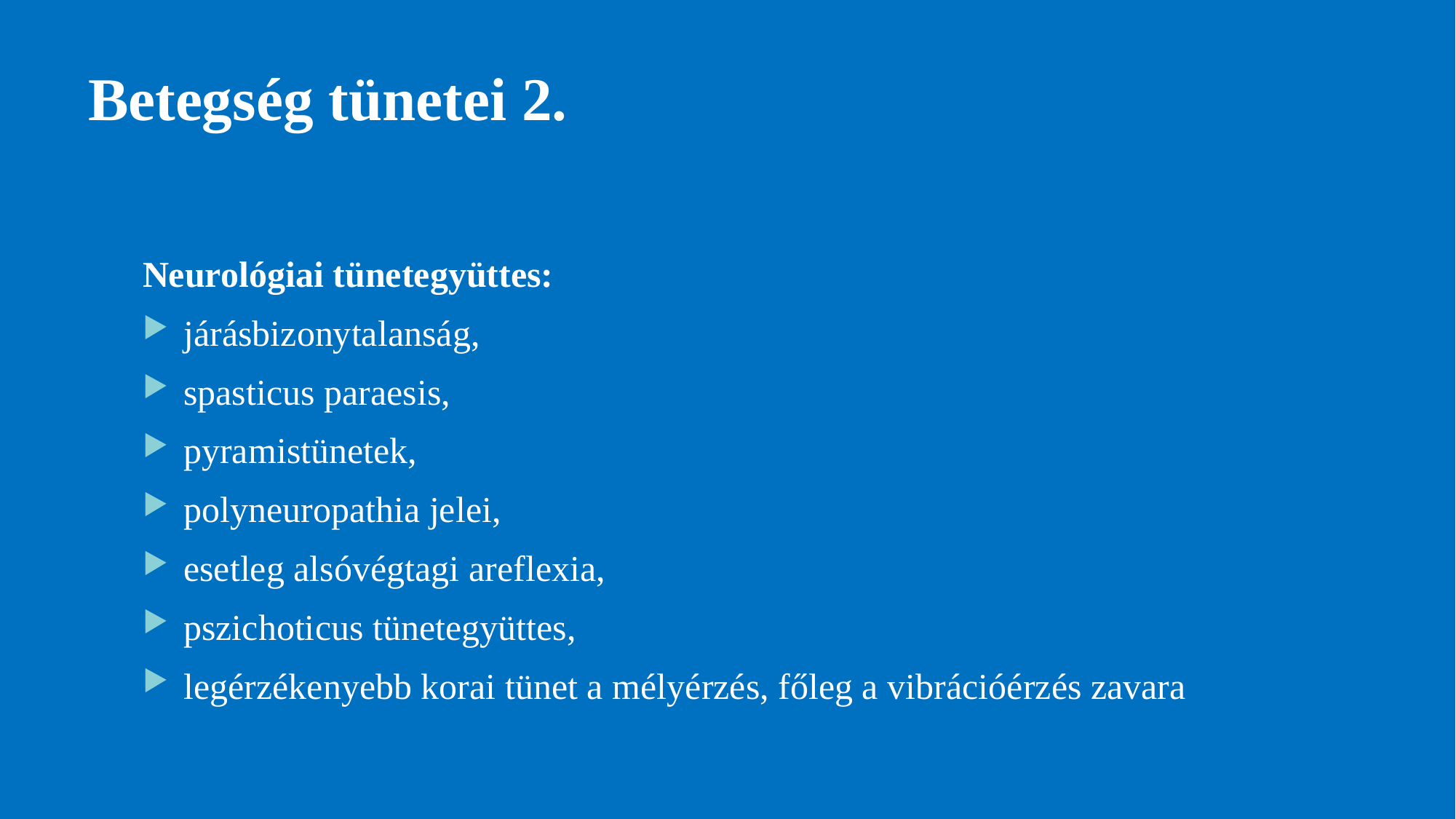

# Betegség tünetei 2.
Neurológiai tünetegyüttes:
járásbizonytalanság,
spasticus paraesis,
pyramistünetek,
polyneuropathia jelei,
esetleg alsóvégtagi areflexia,
pszichoticus tünetegyüttes,
legérzékenyebb korai tünet a mélyérzés, főleg a vibrációérzés zavara